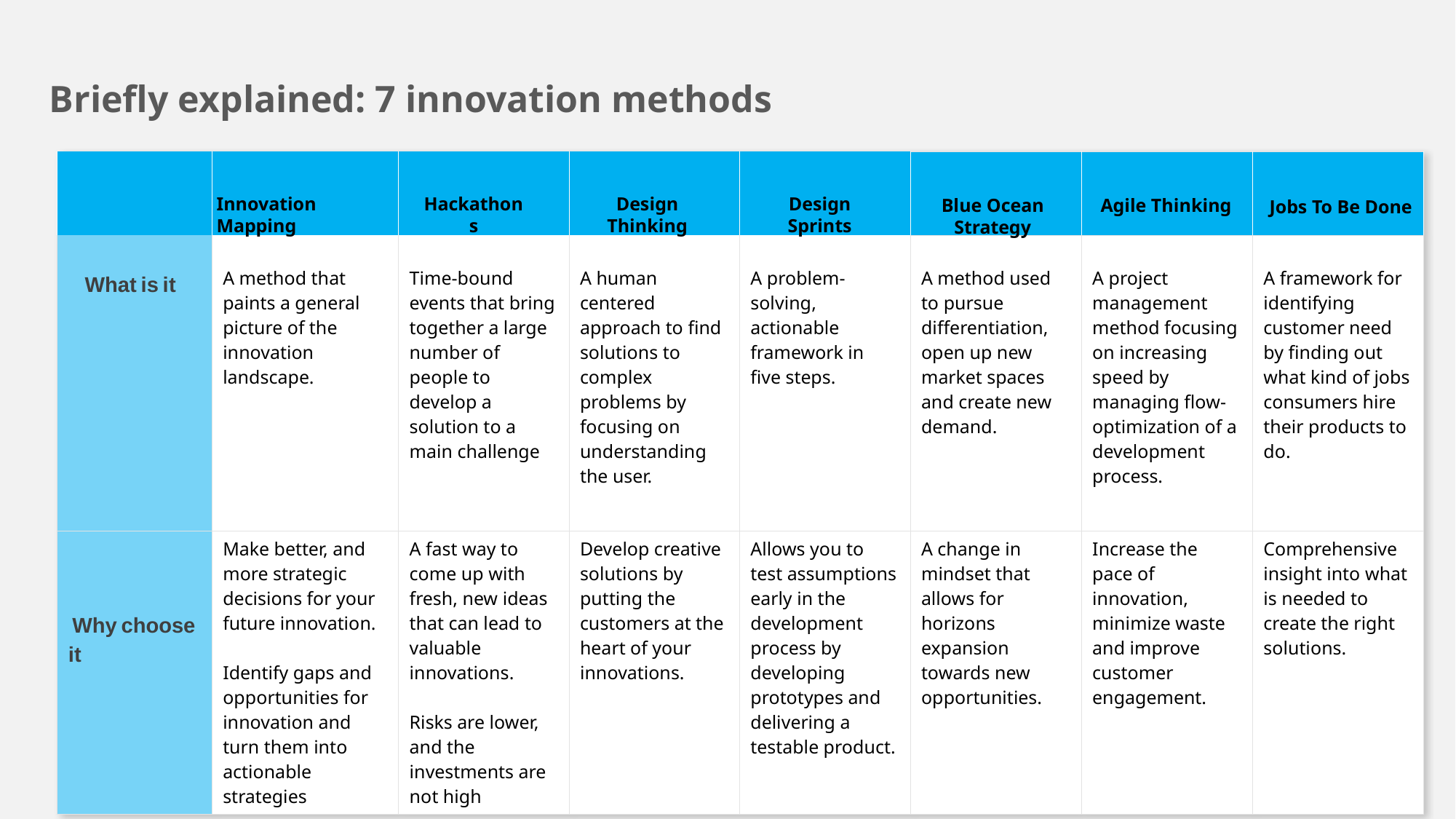

Briefly explained: 7 innovation methods
|  |  |  |  |  |  |  |  |
| --- | --- | --- | --- | --- | --- | --- | --- |
| What is it | A method that paints a general picture of the innovation landscape. | Time-bound events that bring together a large number of people to develop a solution to a main challenge | A human centered approach to find solutions to complex problems by focusing on understanding the user. | A problem-solving, actionable framework in five steps. | A method used to pursue differentiation, open up new market spaces and create new demand. | A project management method focusing on increasing speed by managing flow-optimization of a development process. | A framework for identifying customer need by finding out what kind of jobs consumers hire their products to do. |
| Why choose it | Make better, and more strategic decisions for your future innovation. Identify gaps and opportunities for innovation and turn them into actionable strategies | A fast way to come up with fresh, new ideas that can lead to valuable innovations. Risks are lower, and the investments are not high | Develop creative solutions by putting the customers at the heart of your innovations. | Allows you to test assumptions early in the development process by developing prototypes and delivering a testable product. | A change in mindset that allows for horizons expansion towards new opportunities. | Increase the pace of innovation, minimize waste and improve customer engagement. | Comprehensive insight into what is needed to create the right solutions. |
Innovation Mapping
Design Thinking
Agile Thinking

Hackathons
Design Sprints
Blue Ocean Strategy
Jobs To Be Done